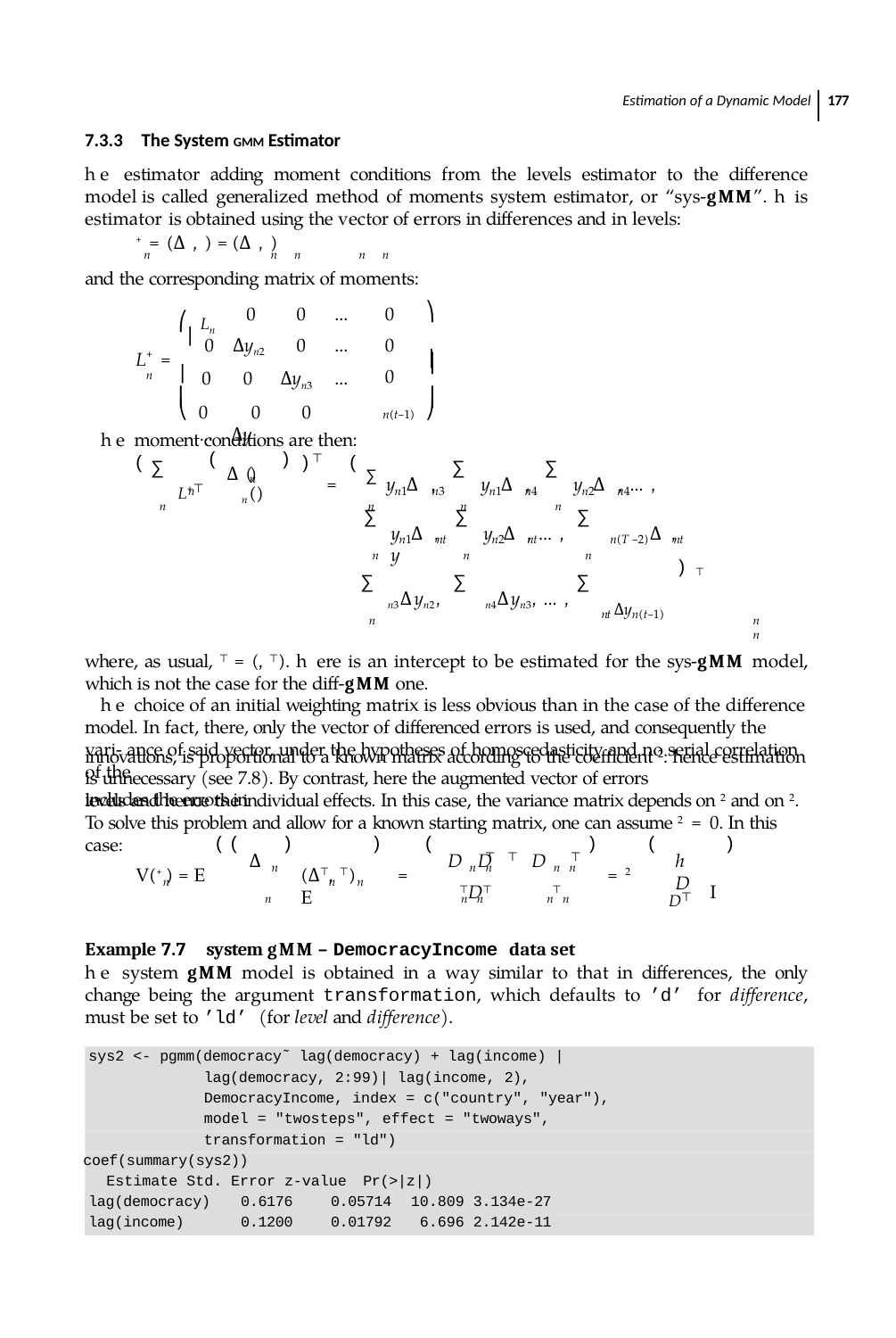

Estimation of a Dynamic Model  177

7.3.3  The System GMM Estimator
he estimator adding moment conditions from the levels estimator to the difference model is called generalized method of moments system estimator, or “sys-gmm”. his estimator is obtained using the vector of errors in differences and in levels:
+ = (Δ , ) = (Δ , )
n	n  n	n  n
and the corresponding matrix of moments:

0	0	…
0	Δyn2	0	…
0	0	Δyn3  …
0	0	0	…  Δy
0
0
0
⎞⎟
⎛⎜ Ln
+
L =
⎟
n	⎜
⎜
⎟
⎠
⎝
n(t–1)
he moment conditions are then:
(	)	(∑
)
(
⊤
∑
∑
∑
Δ ()
L+⊤
n
n()
=
y Δ ,	y Δ ,	y Δ , … ,
n
n1	n3	n1	n4	n2	n4
n
n
n	n
∑
∑	∑
y Δ ,	y Δ , … ,	y
Δ ,
n1	nt	n2	nt
n(T –2)	nt
n
n	n
)⊤
∑	∑
∑
n3Δyn2,	n4Δyn3, … ,
nt Δyn(t–1)
n	n	n
where, as usual, ⊤ = (, ⊤). here is an intercept to be estimated for the sys-gmm  model, which is not the case for the diff-gmm one.
he choice of an initial weighting matrix is less obvious than in the case of the difference
model. In fact, there, only the vector of differenced errors is used, and consequently the vari- ance of said vector, under the hypotheses of homoscedasticity and no serial correlation of the
innovations, is proportional to a known matrix according to the coeﬃcient 2: hence estimation

is unnecessary (see 7.8). By contrast, here the augmented vector of errors includes the errors in
levels and hence the individual effects. In this case, the variance matrix depends on 2 and on 2.

To solve this problem and allow for a known starting matrix, one can assume 2 = 0. In this case:

)
((	)	)	(	)	(
⊤ ⊤
⊤
h	D
D
Δ	D  D
n	n n
n n
(Δ⊤, ⊤)	= E
= 2
V(+) = E

n
n	n
D⊤
I

 ⊤D⊤	 ⊤
n
n n
n n
Example 7.7     system gmm – DemocracyIncome data set
he system gmm model is obtained in a way similar to that in differences, the only change being the argument transformation, which defaults to ’d’ for difference, must be set to ’ld’ (for level and difference).
sys2 <- pgmm(democracy ̃ lag(democracy) + lag(income) | lag(democracy, 2:99)| lag(income, 2), DemocracyIncome, index = c("country", "year"), model = "twosteps", effect = "twoways", transformation = "ld")
coef(summary(sys2))
Estimate Std. Error z-value Pr(>|z|)

| lag(democracy) | 0.6176 | 0.05714 | 10.809 3.134e-27 |
| --- | --- | --- | --- |
| lag(income) | 0.1200 | 0.01792 | 6.696 2.142e-11 |